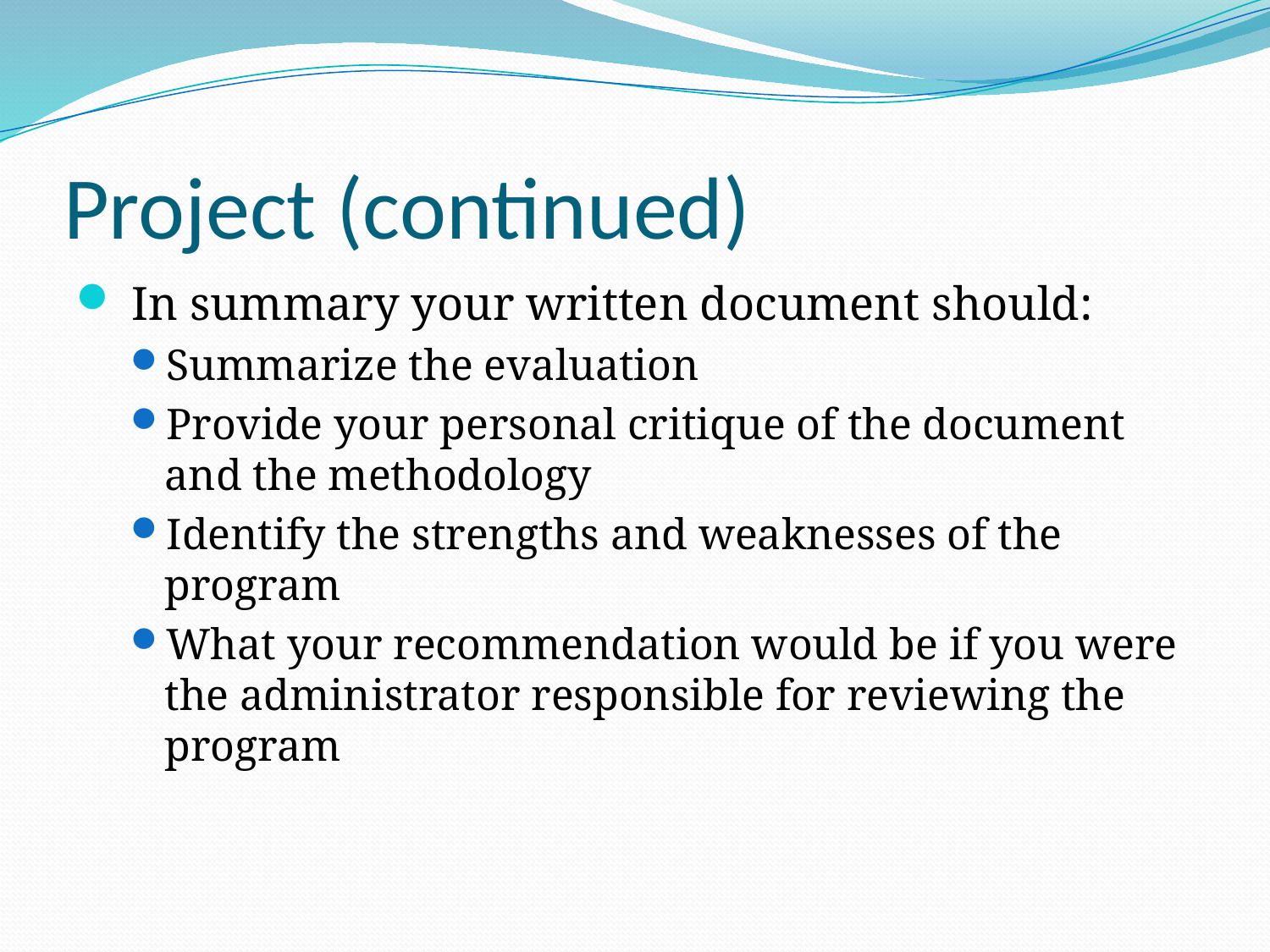

# Project (continued)
 In summary your written document should:
Summarize the evaluation
Provide your personal critique of the document and the methodology
Identify the strengths and weaknesses of the program
What your recommendation would be if you were the administrator responsible for reviewing the program